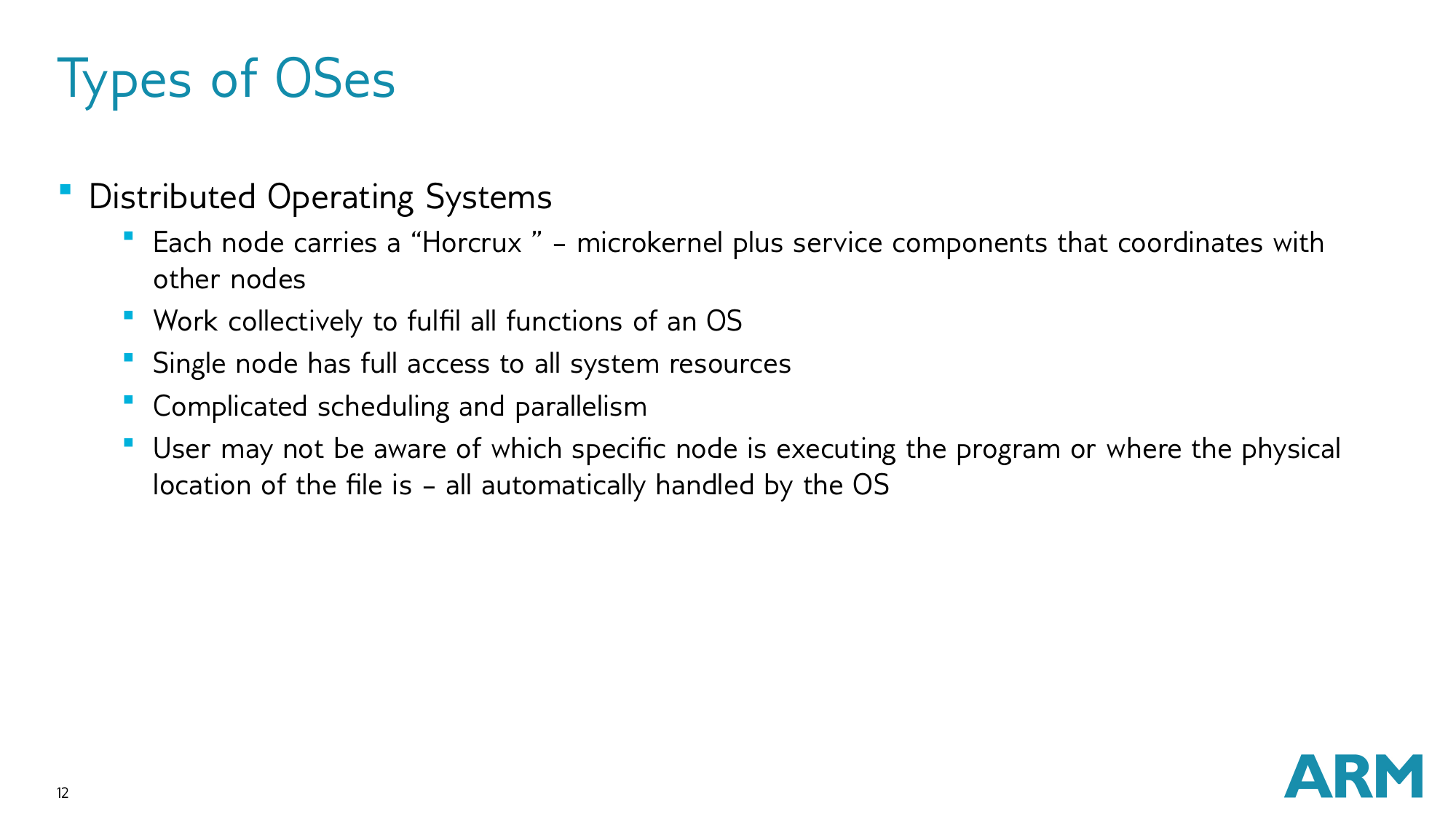

# Types of OSes
Distributed Operating Systems
Each node carries a “Horcrux ” – microkernel plus service components that coordinates with other nodes
Work collectively to fulfil all functions of an OS
Single node has full access to all system resources
Complicated scheduling and parallelism
User may not be aware of which specific node is executing the program or where the physical location of the file is – all automatically handled by the OS